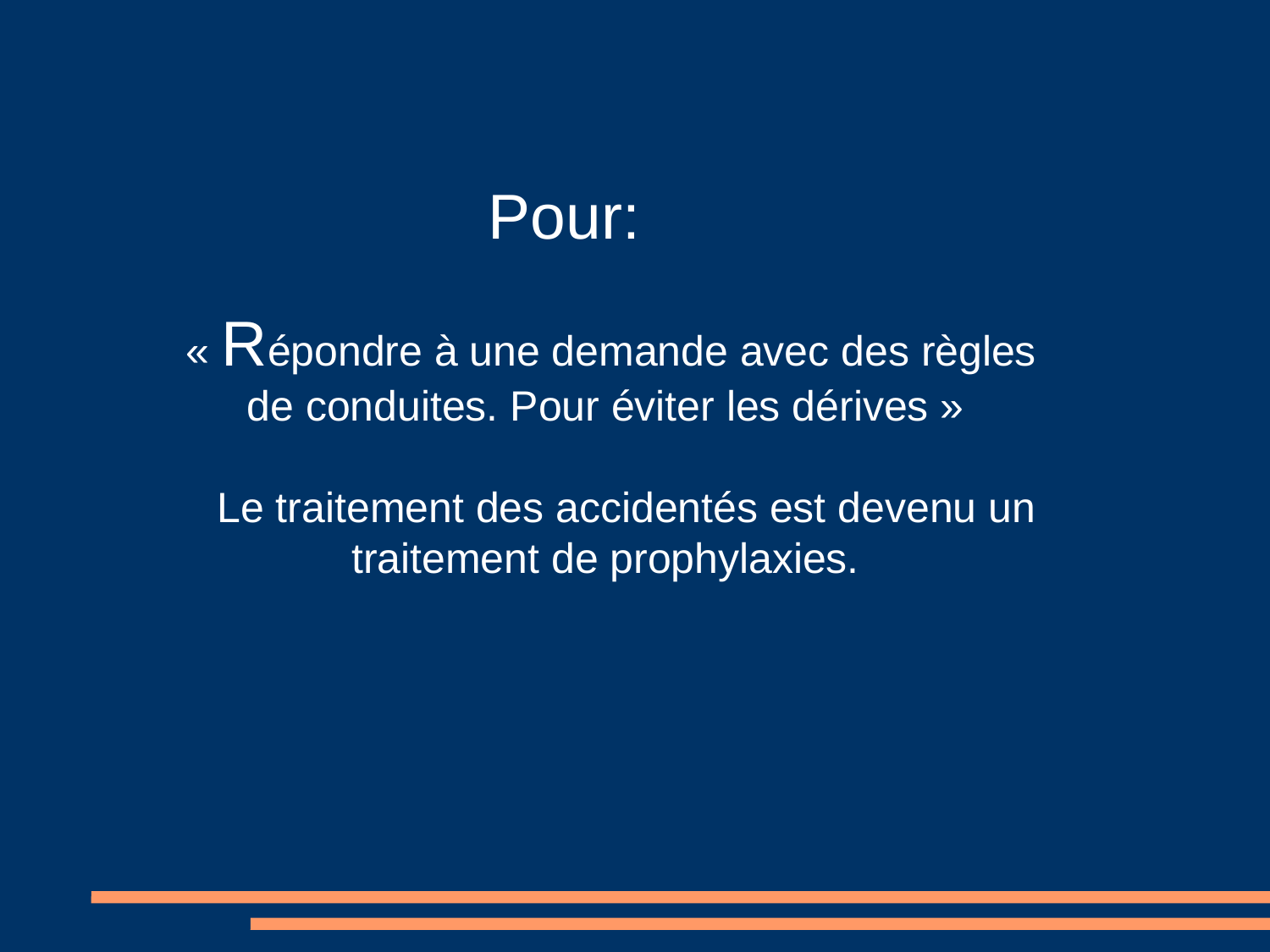

Pour:

 « Répondre à une demande avec des règles
de conduites. Pour éviter les dérives »

 Le traitement des accidentés est devenu un
traitement de prophylaxies.